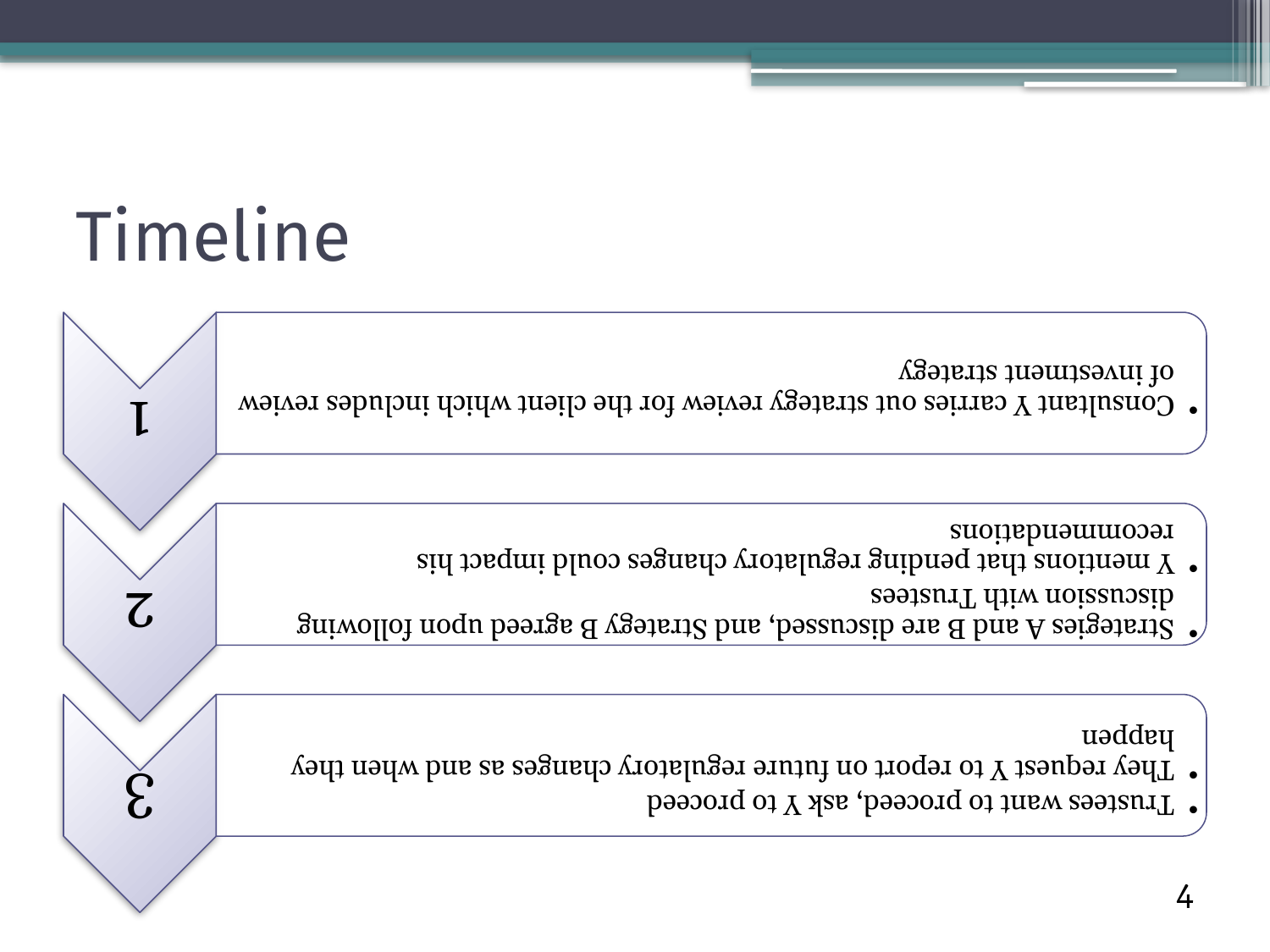

# Timeline
1
Consultant Y carries out strategy review for the client which includes review of investment strategy
2
Strategies A and B are discussed, and Strategy B agreed upon following discussion with Trustees
Y mentions that pending regulatory changes could impact his recommendations
3
Trustees want to proceed, ask Y to proceed
They request Y to report on future regulatory changes as and when they happen
4